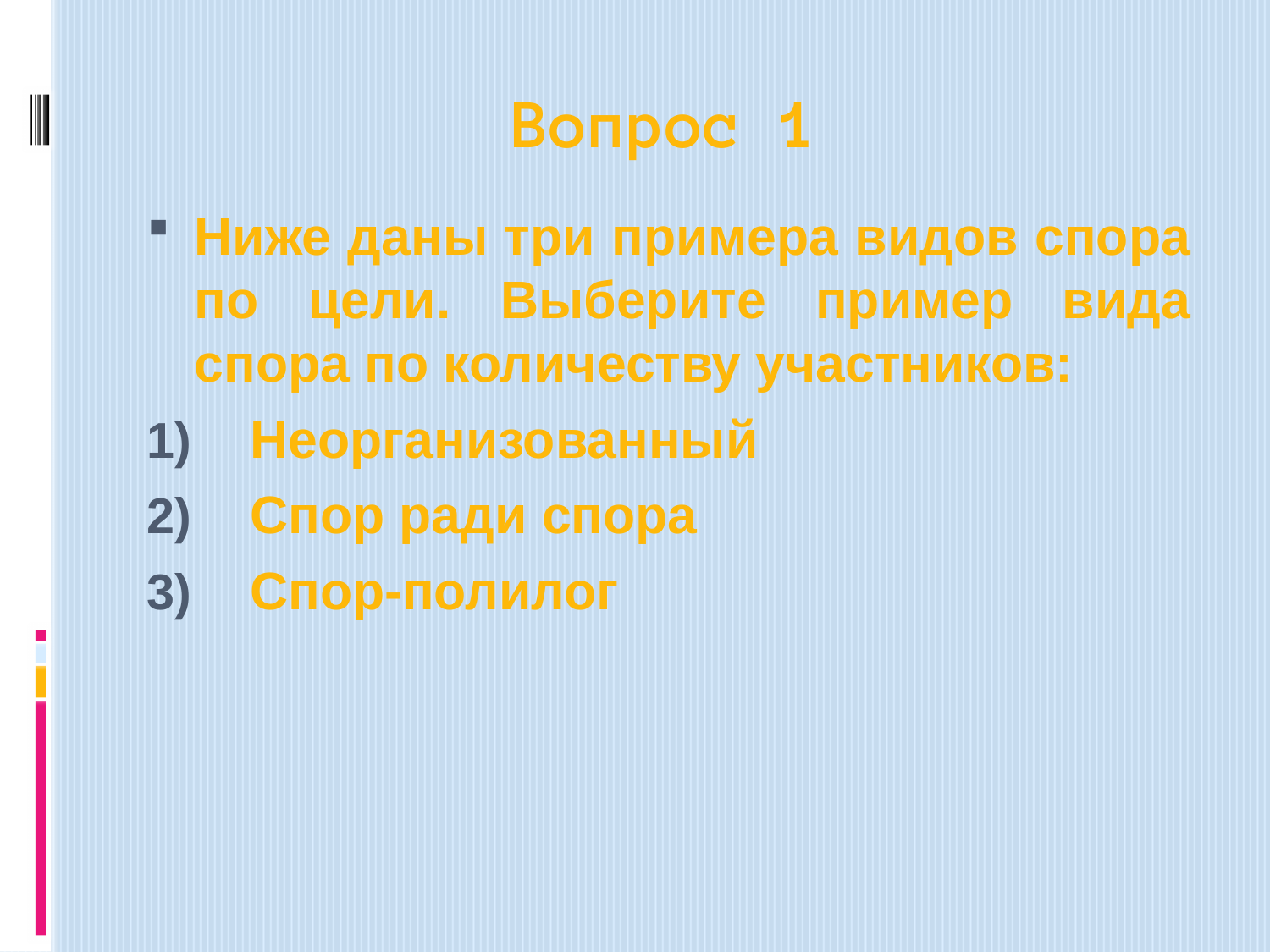

# Вопрос 1
Ниже даны три примера видов спора по цели. Выберите пример вида спора по количеству участников:
Неорганизованный
Спор ради спора
Спор-полилог